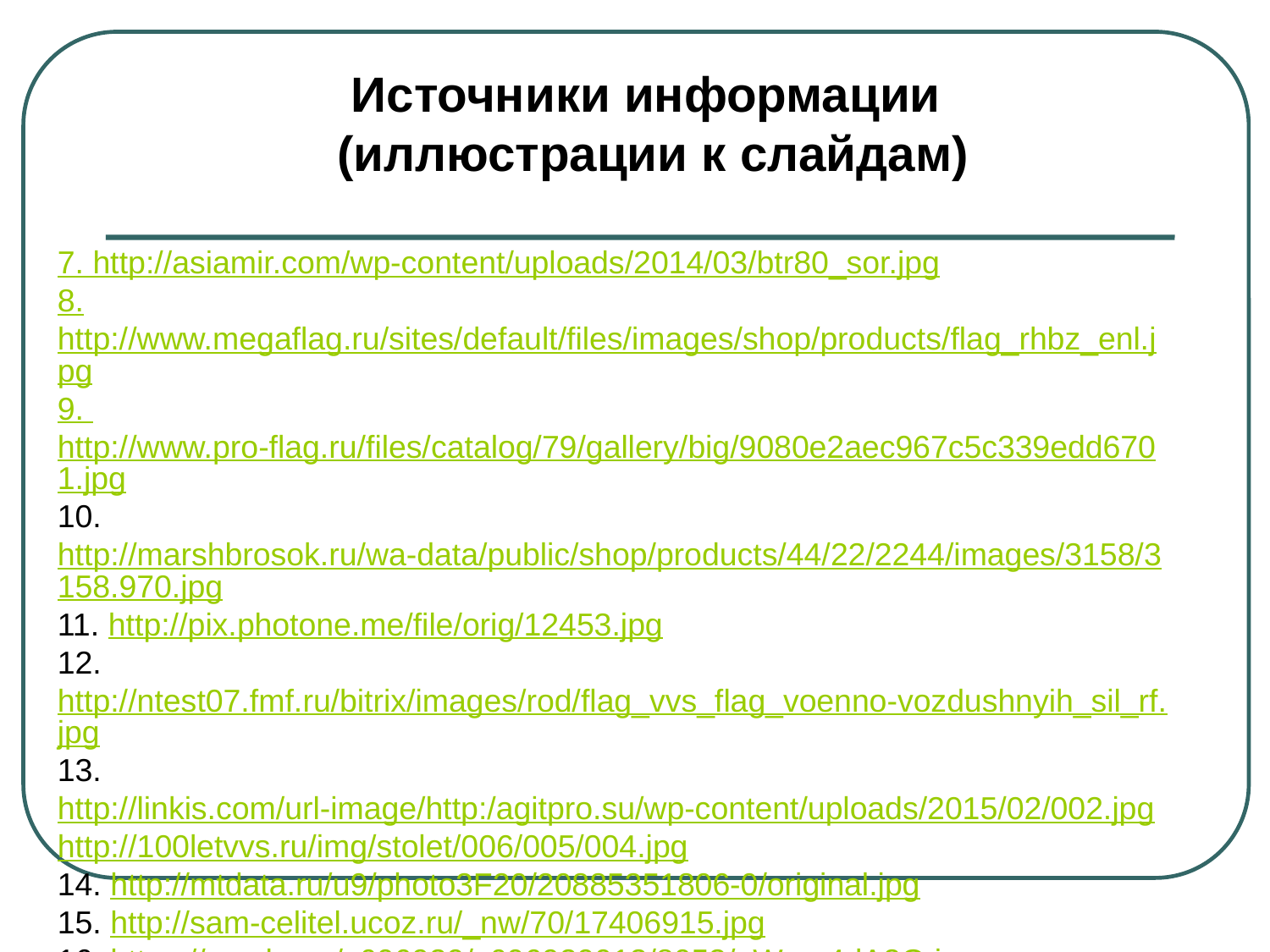

Источники информации
(иллюстрации к слайдам)
7. http://asiamir.com/wp-content/uploads/2014/03/btr80_sor.jpg
8.http://www.megaflag.ru/sites/default/files/images/shop/products/flag_rhbz_enl.jpg
9. http://www.pro-flag.ru/files/catalog/79/gallery/big/9080e2aec967c5c339edd6701.jpg
10. http://marshbrosok.ru/wa-data/public/shop/products/44/22/2244/images/3158/3158.970.jpg
11. http://pix.photone.me/file/orig/12453.jpg
12. http://ntest07.fmf.ru/bitrix/images/rod/flag_vvs_flag_voenno-vozdushnyih_sil_rf.jpg
13. http://linkis.com/url-image/http:/agitpro.su/wp-content/uploads/2015/02/002.jpg
http://100letvvs.ru/img/stolet/006/005/004.jpg
14. http://mtdata.ru/u9/photo3F20/20885351806-0/original.jpg
15. http://sam-celitel.ucoz.ru/_nw/70/17406915.jpg
16. https://pp.vk.me/c606929/v606929013/8053/_Ws-u4rlA2Q.jpg